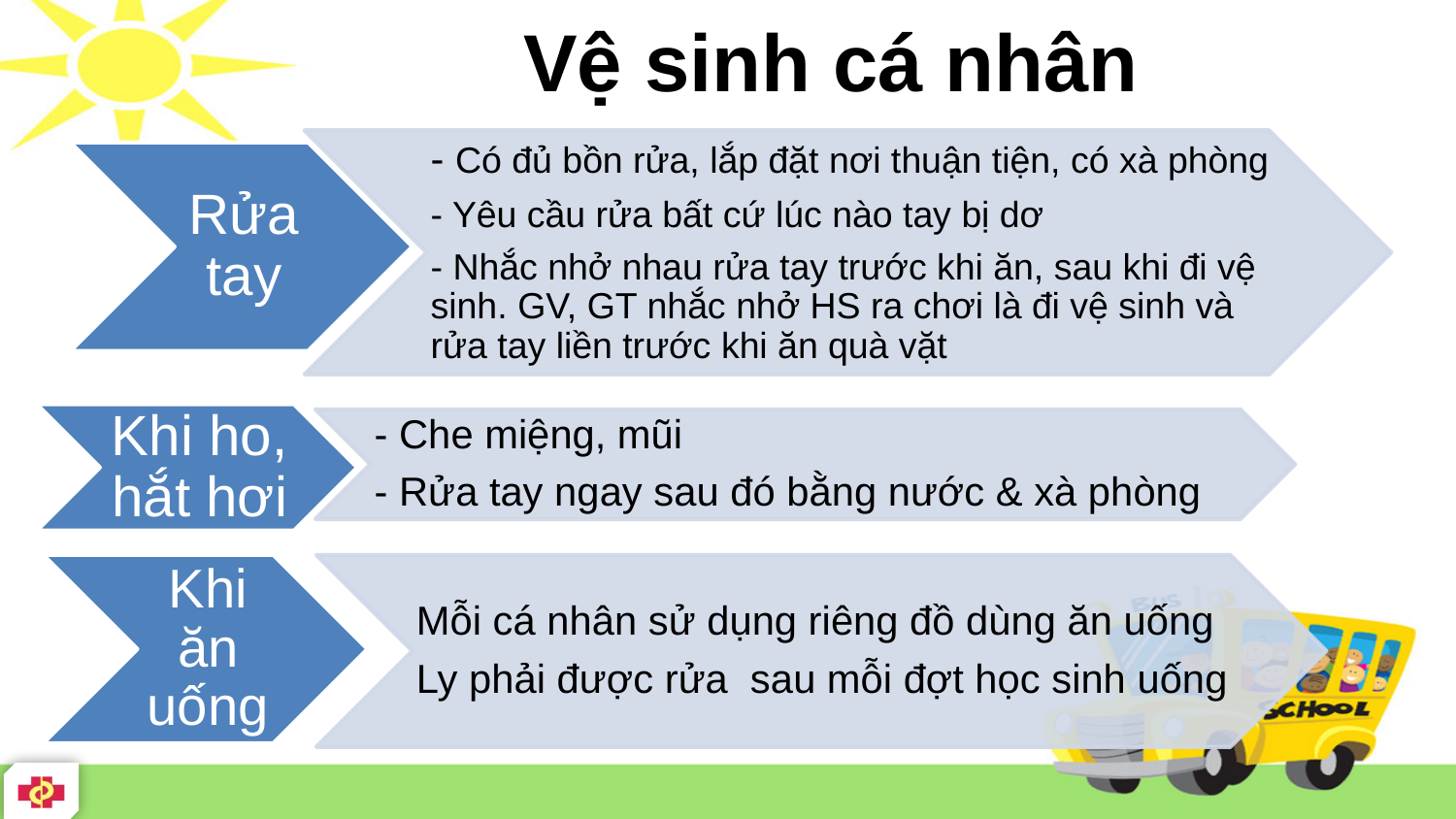

# Vệ sinh cá nhân
Rửa tay
- Có đủ bồn rửa, lắp đặt nơi thuận tiện, có xà phòng
- Yêu cầu rửa bất cứ lúc nào tay bị dơ
- Nhắc nhở nhau rửa tay trước khi ăn, sau khi đi vệ sinh. GV, GT nhắc nhở HS ra chơi là đi vệ sinh và rửa tay liền trước khi ăn quà vặt
Khi ho, hắt hơi
- Che miệng, mũi
- Rửa tay ngay sau đó bằng nước & xà phòng
Khi ăn uống
Mỗi cá nhân sử dụng riêng đồ dùng ăn uống
Ly phải được rửa  sau mỗi đợt học sinh uống